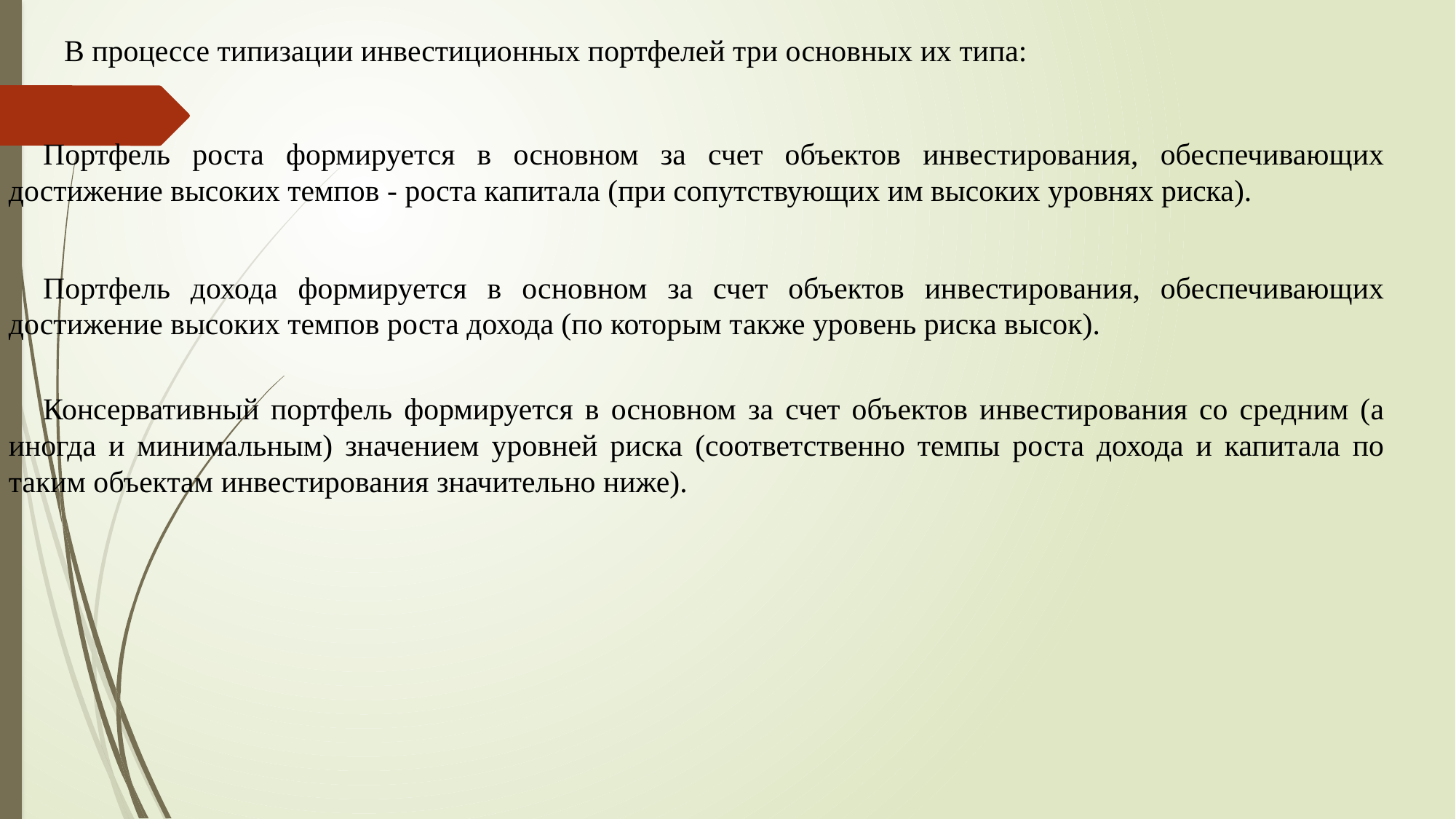

В процессе типизации инвестиционных портфелей три основных их типа:
Портфель роста формируется в основном за счет объектов инвестирования, обеспечивающих достижение высоких темпов - роста капитала (при сопутствующих им высоких уровнях риска).

Портфель дохода формируется в основном за счет объектов инвестирования, обеспечивающих достижение высоких темпов роста дохода (по которым также уровень риска высок).

Консервативный портфель формируется в основном за счет объектов инвестирования со средним (а иногда и минимальным) значением уровней риска (соответственно темпы роста дохода и капитала по таким объектам инвестирования значительно ниже).